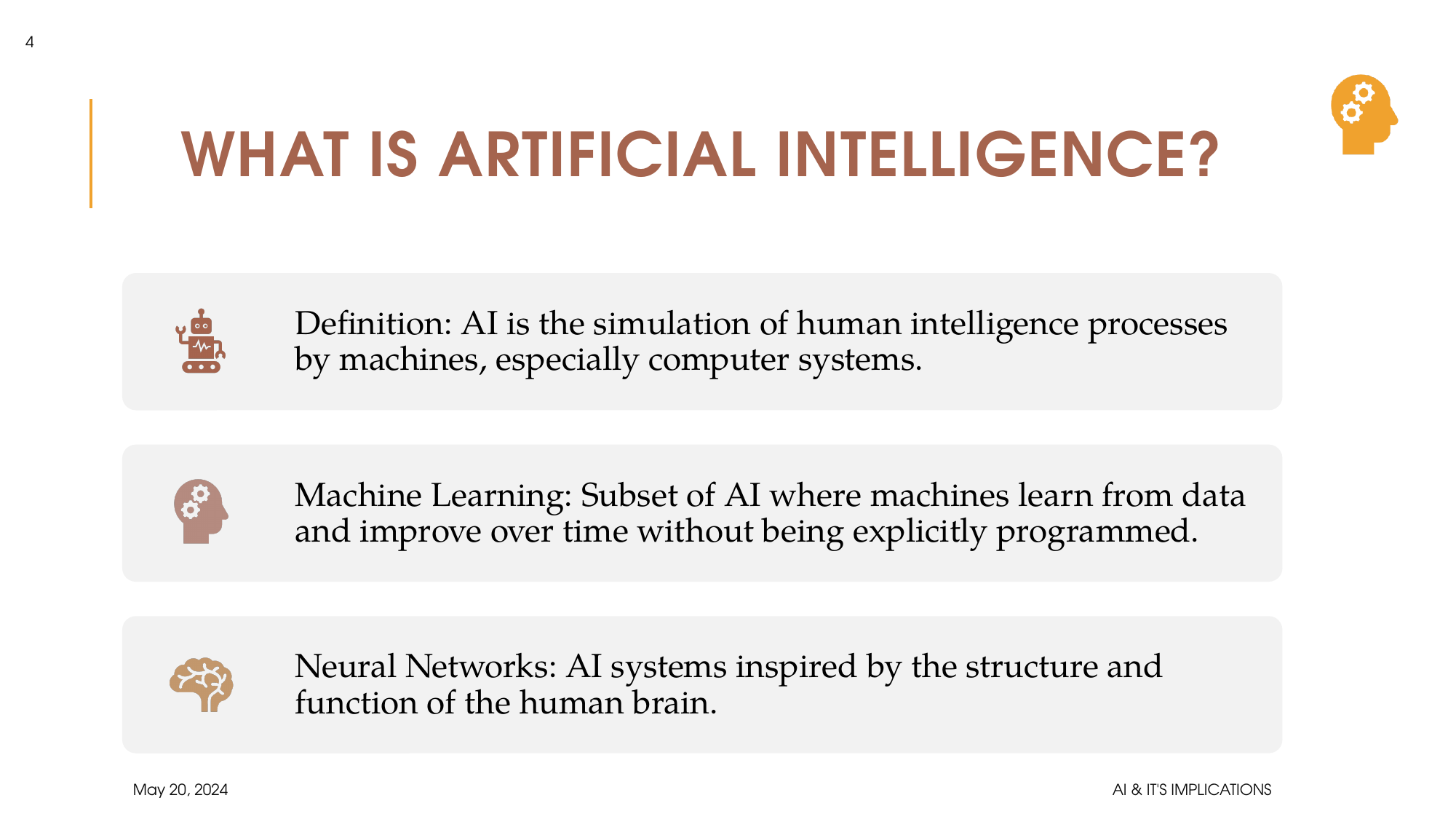

4
# What is Artificial Intelligence?
Definition: AI is the simulation of human intelligence processes by machines, especially computer systems.
Machine Learning: Subset of AI where machines learn from data and improve over time without being explicitly programmed.
Neural Networks: AI systems inspired by the structure and function of the human brain.
May 20, 2024
AI & It's Implications